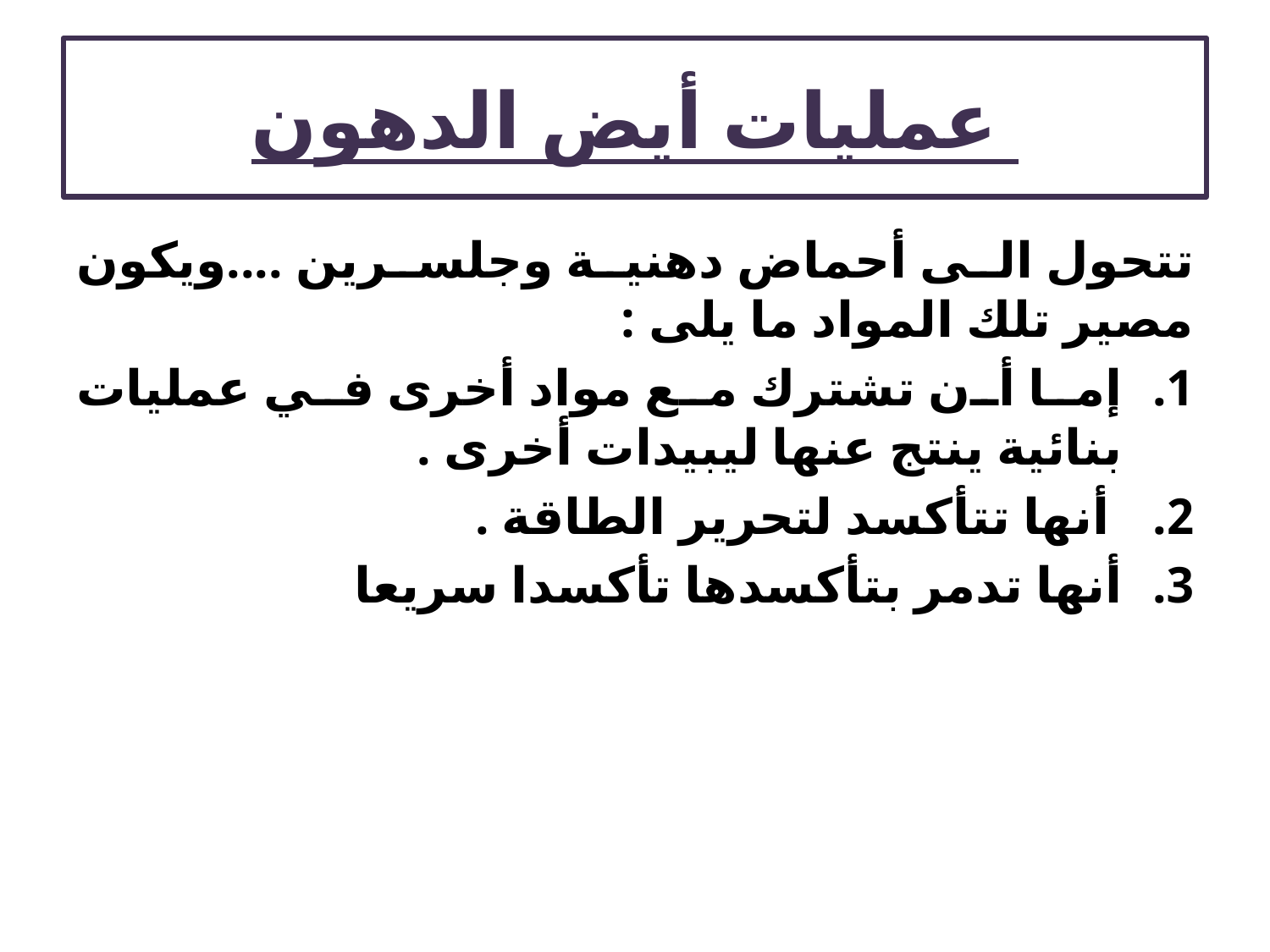

# عمليات أيض الدهون
تتحول الى أحماض دهنية وجلسرين ....ويكون مصير تلك المواد ما يلى :
إما أن تشترك مع مواد أخرى في عمليات بنائية ينتج عنها ليبيدات أخرى .
 أنها تتأكسد لتحرير الطاقة .
أنها تدمر بتأكسدها تأكسدا سريعا